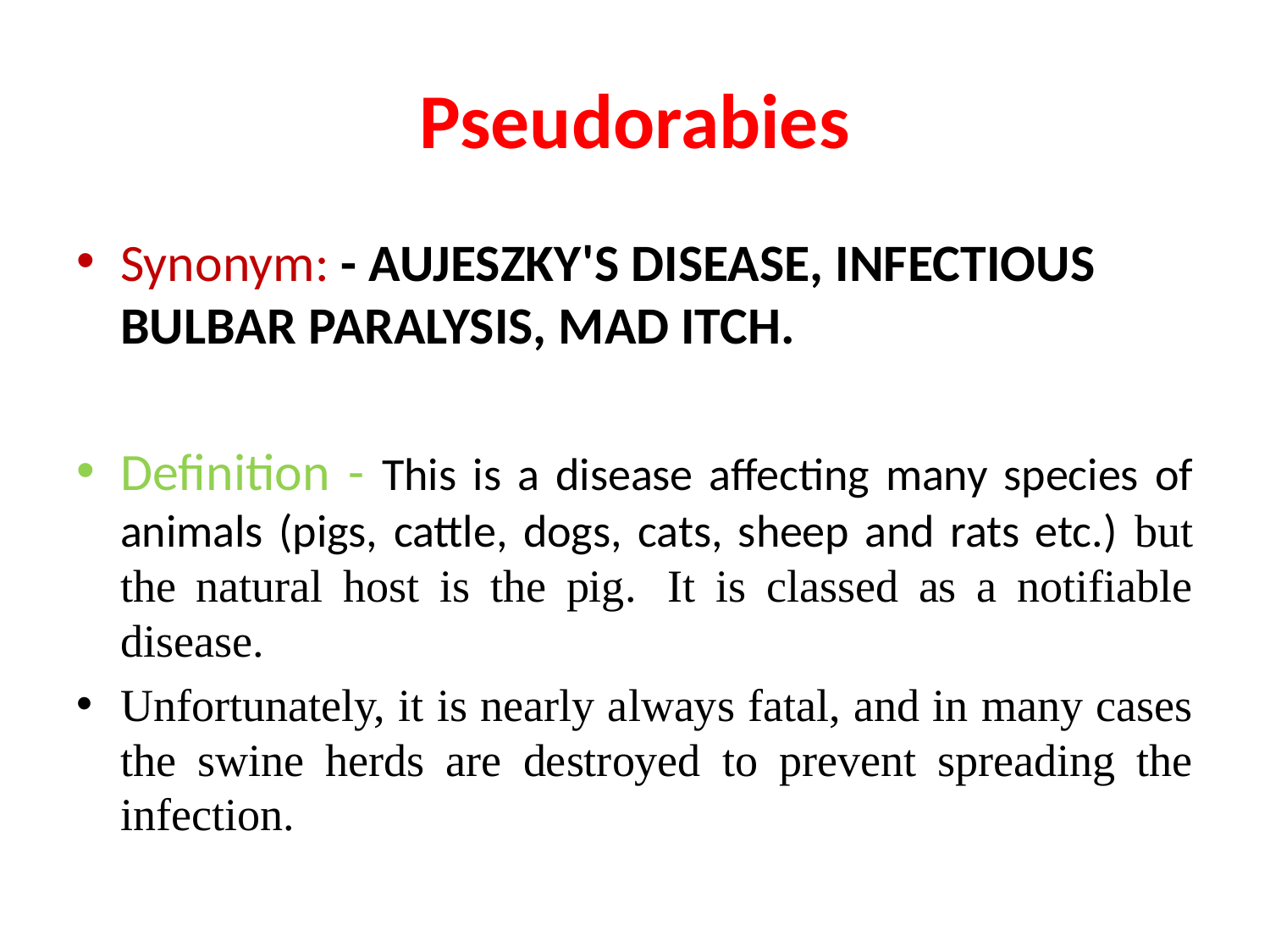

# Pseudorabies
Synonym: - AUJESZKY'S DISEASE, INFECTIOUS BULBAR PARALYSIS, MAD ITCH.

Definition - This is a disease affecting many species of animals (pigs, cattle, dogs, cats, sheep and rats etc.) but the natural host is the pig.  It is classed as a notifiable disease.
Unfortunately, it is nearly always fatal, and in many cases the swine herds are destroyed to prevent spreading the infection.